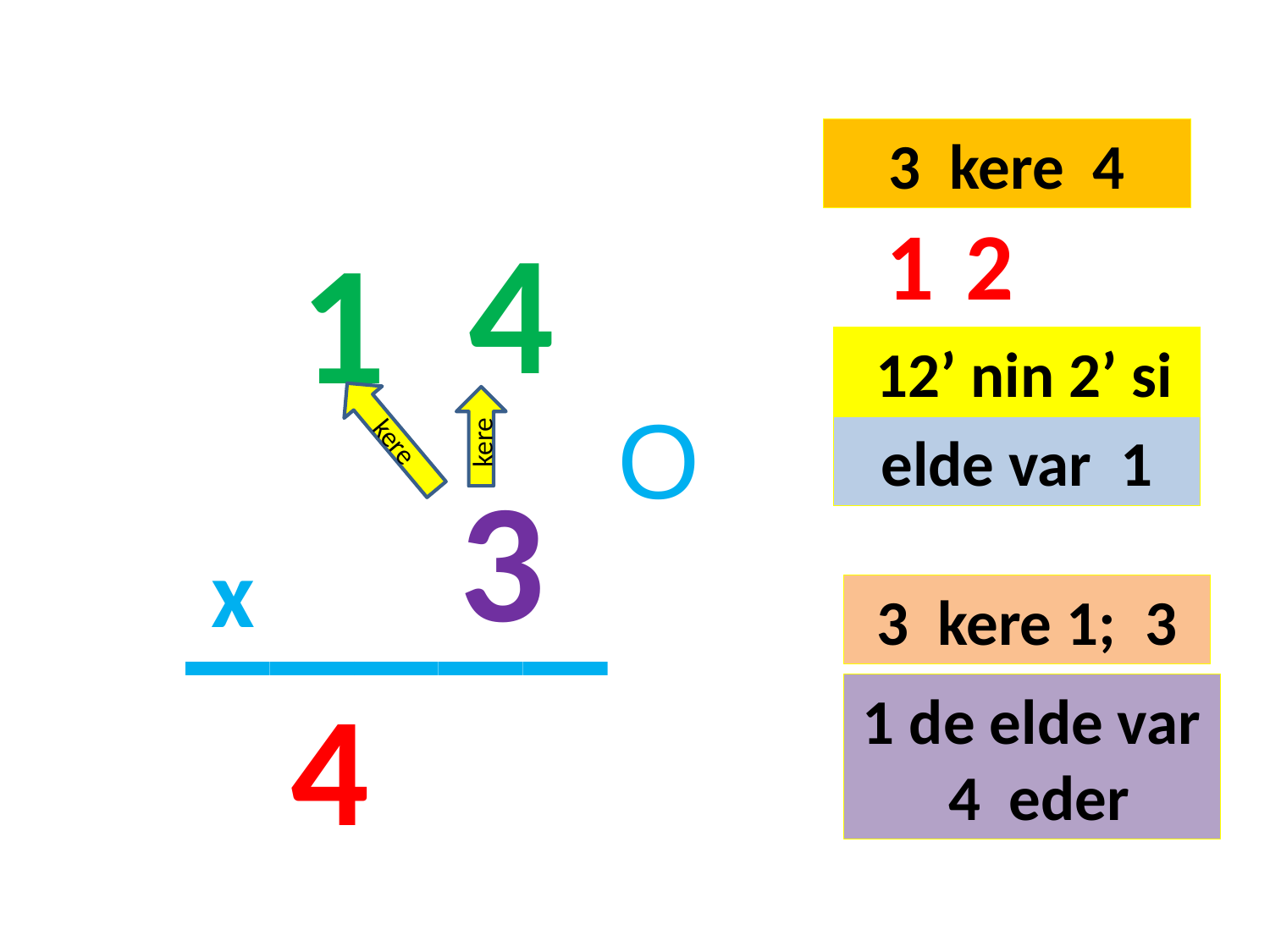

3  kere  4
4
1
2
1
#

 12’ nin 2’ si
kere
kere
O
elde var  1

3
_____

x
3  kere 1;  3
4
1 de elde var  4  eder